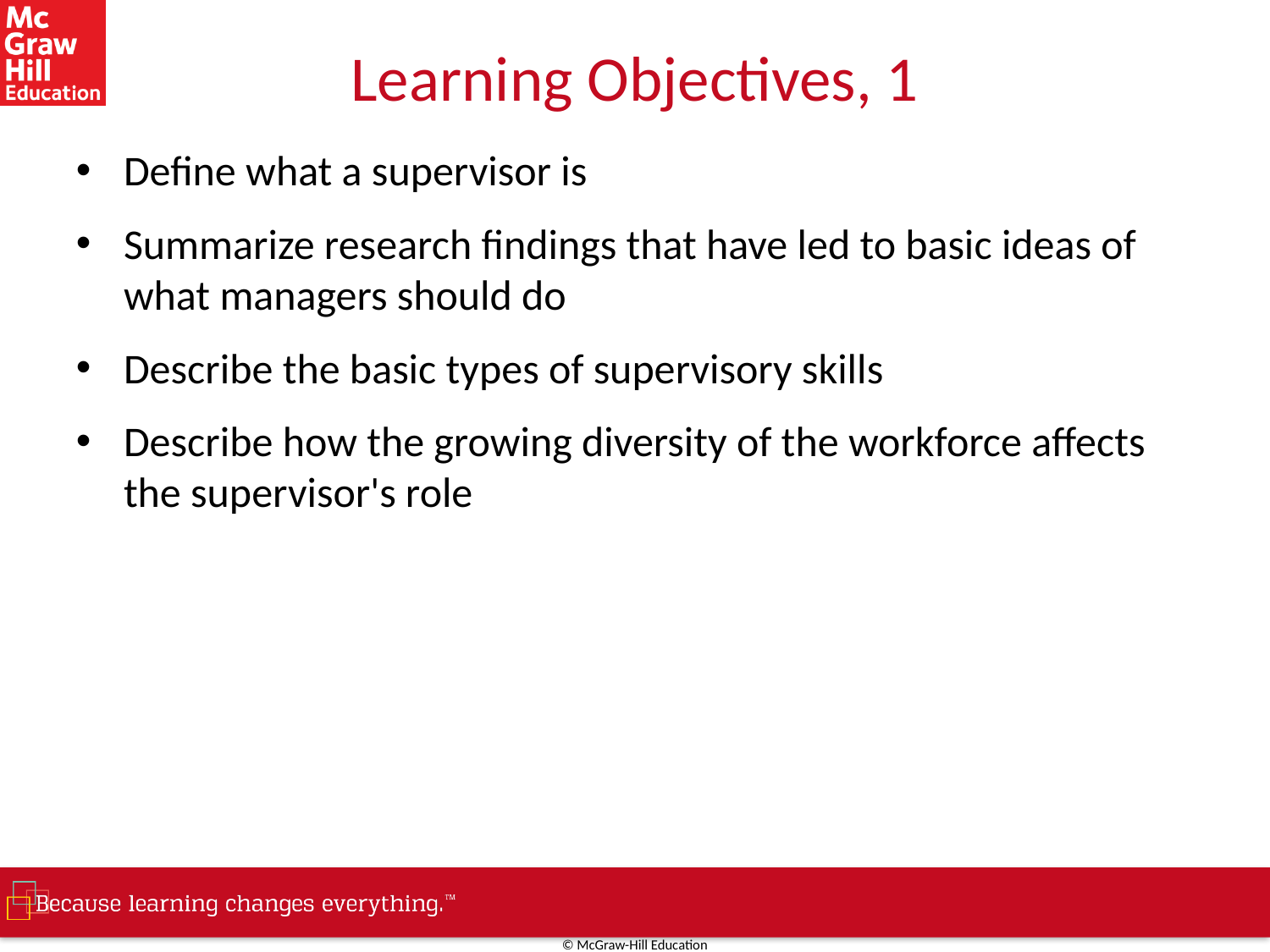

# Learning Objectives, 1
Define what a supervisor is
Summarize research findings that have led to basic ideas of what managers should do
Describe the basic types of supervisory skills
Describe how the growing diversity of the workforce affects the supervisor's role